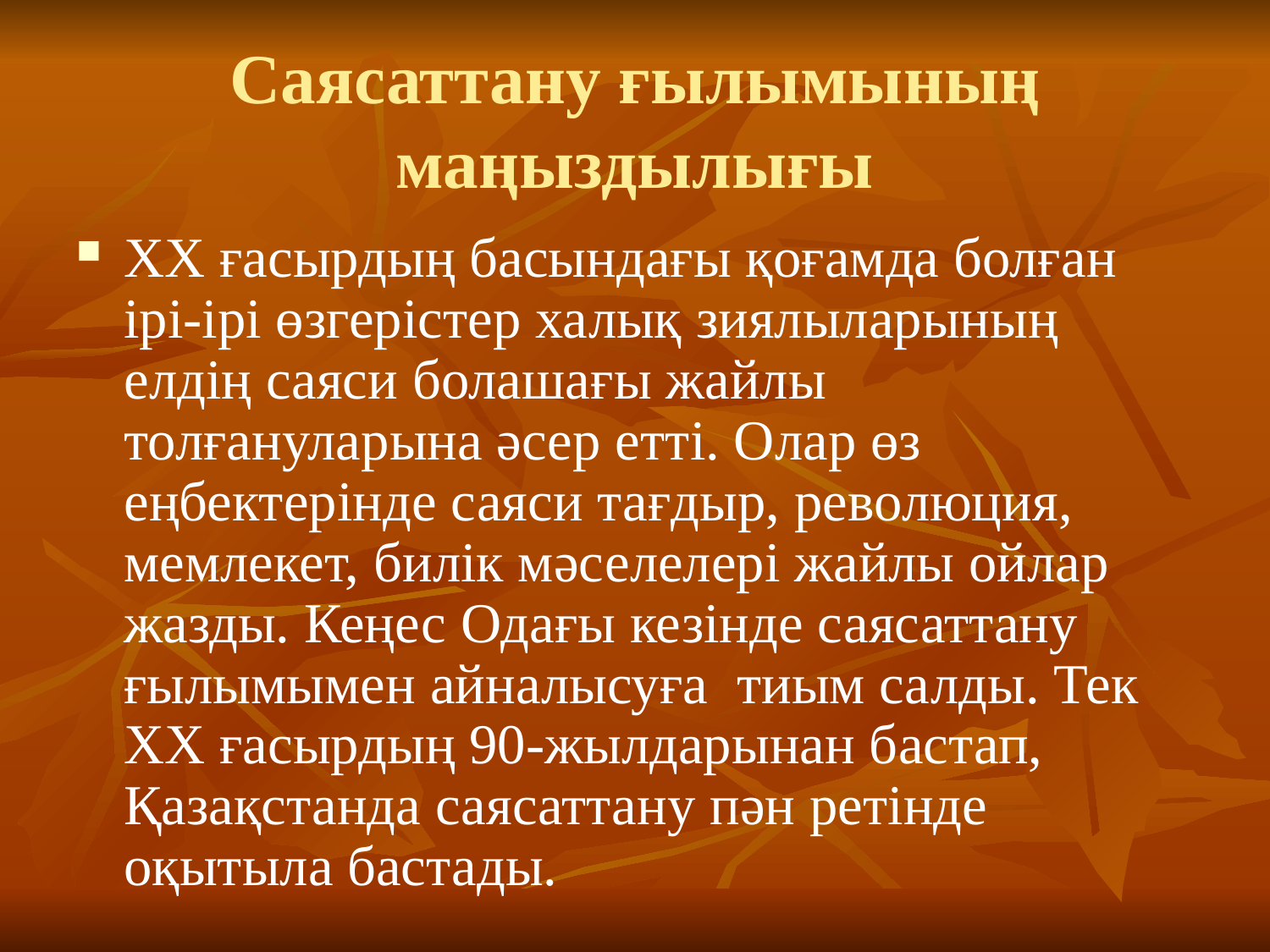

# Саясаттану ғылымының маңыздылығы
ХХ ғасырдың басындағы қоғамда болған ірі-ірі өзгерістер халық зиялыларының елдің саяси болашағы жайлы толғануларына әсер етті. Олар өз еңбектерінде саяси тағдыр, революция, мемлекет, билік мәселелері жайлы ойлар жазды. Кеңес Одағы кезінде саясаттану ғылымымен айналысуға  тиым салды. Тек ХХ ғасырдың 90-жылдарынан бастап, Қазақстанда саясаттану пән ретінде оқытыла бастады.